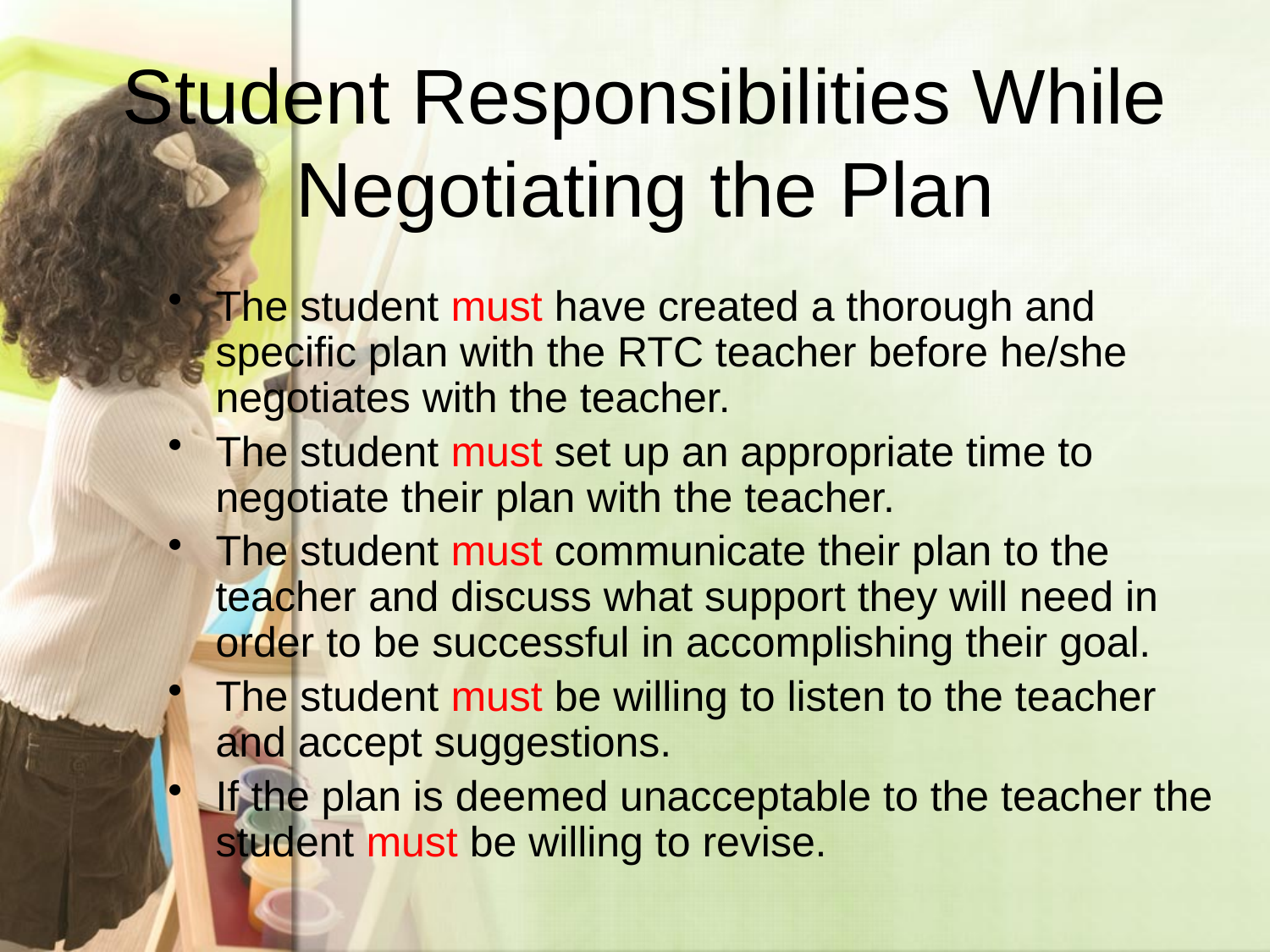

# Student Responsibilities While Negotiating the Plan

The student must have created a thorough and specific plan with the RTC teacher before he/she negotiates with the teacher.
The student must set up an appropriate time to negotiate their plan with the teacher.
The student must communicate their plan to the teacher and discuss what support they will need in order to be successful in accomplishing their goal.
The student must be willing to listen to the teacher and accept suggestions.
If the plan is deemed unacceptable to the teacher the student must be willing to revise.